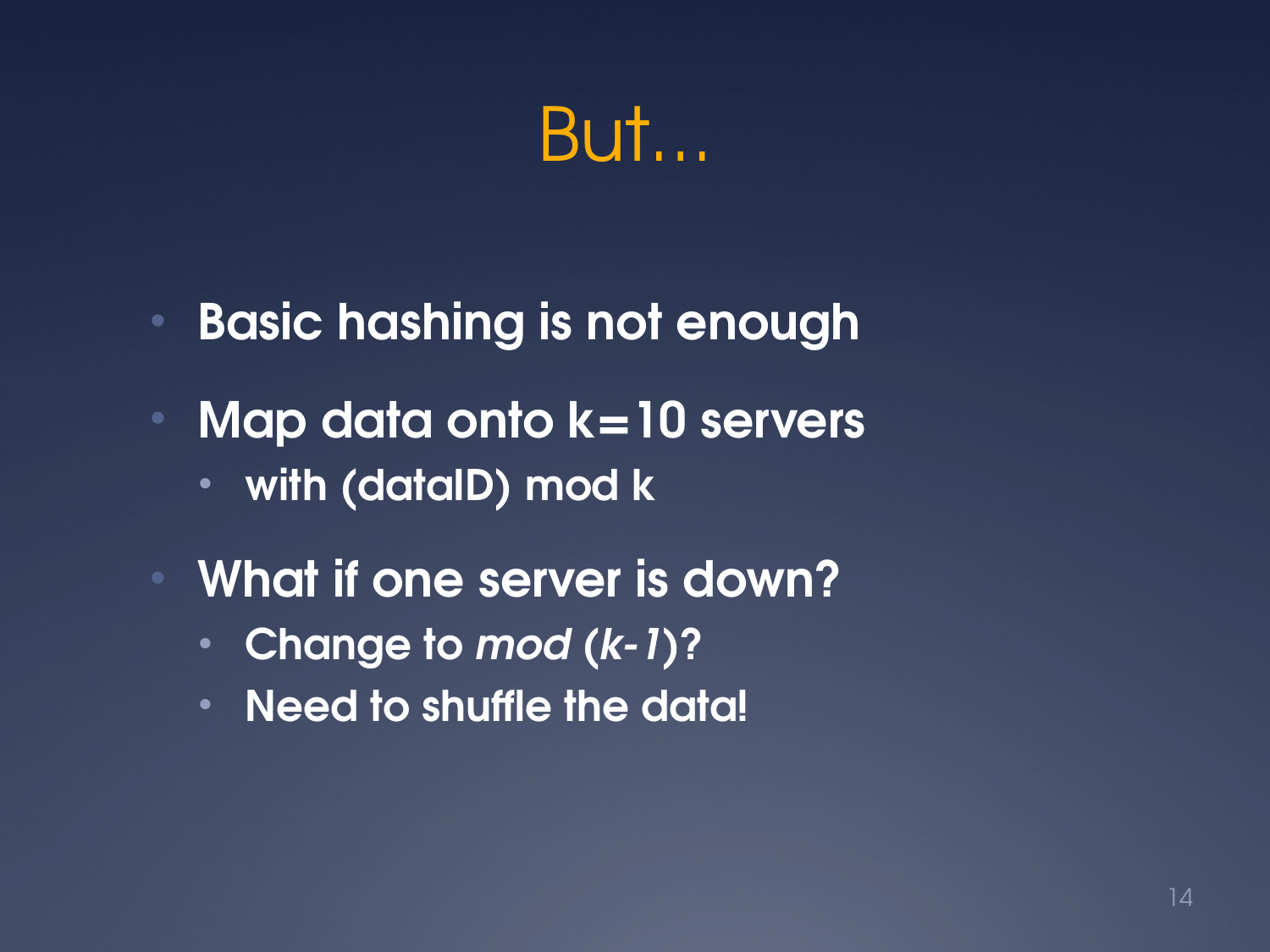

# But…
Basic hashing is not enough
Map data onto k=10 servers
with (dataID) mod k
What if one server is down?
Change to mod (k-1)?
Need to shuffle the data!
14